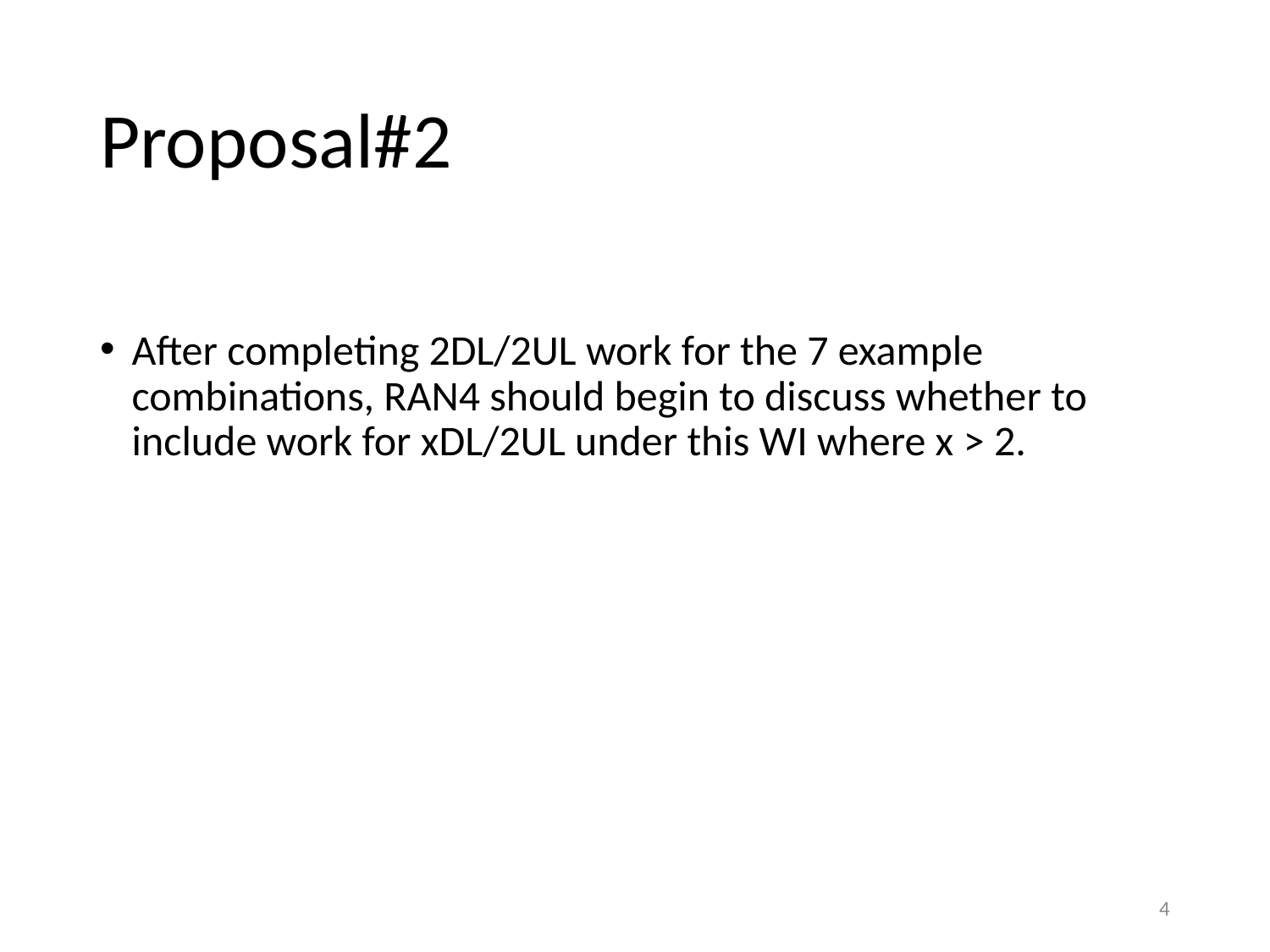

# Proposal#2

After completing 2DL/2UL work for the 7 example combinations, RAN4 should begin to discuss whether to include work for xDL/2UL under this WI where x > 2.

4